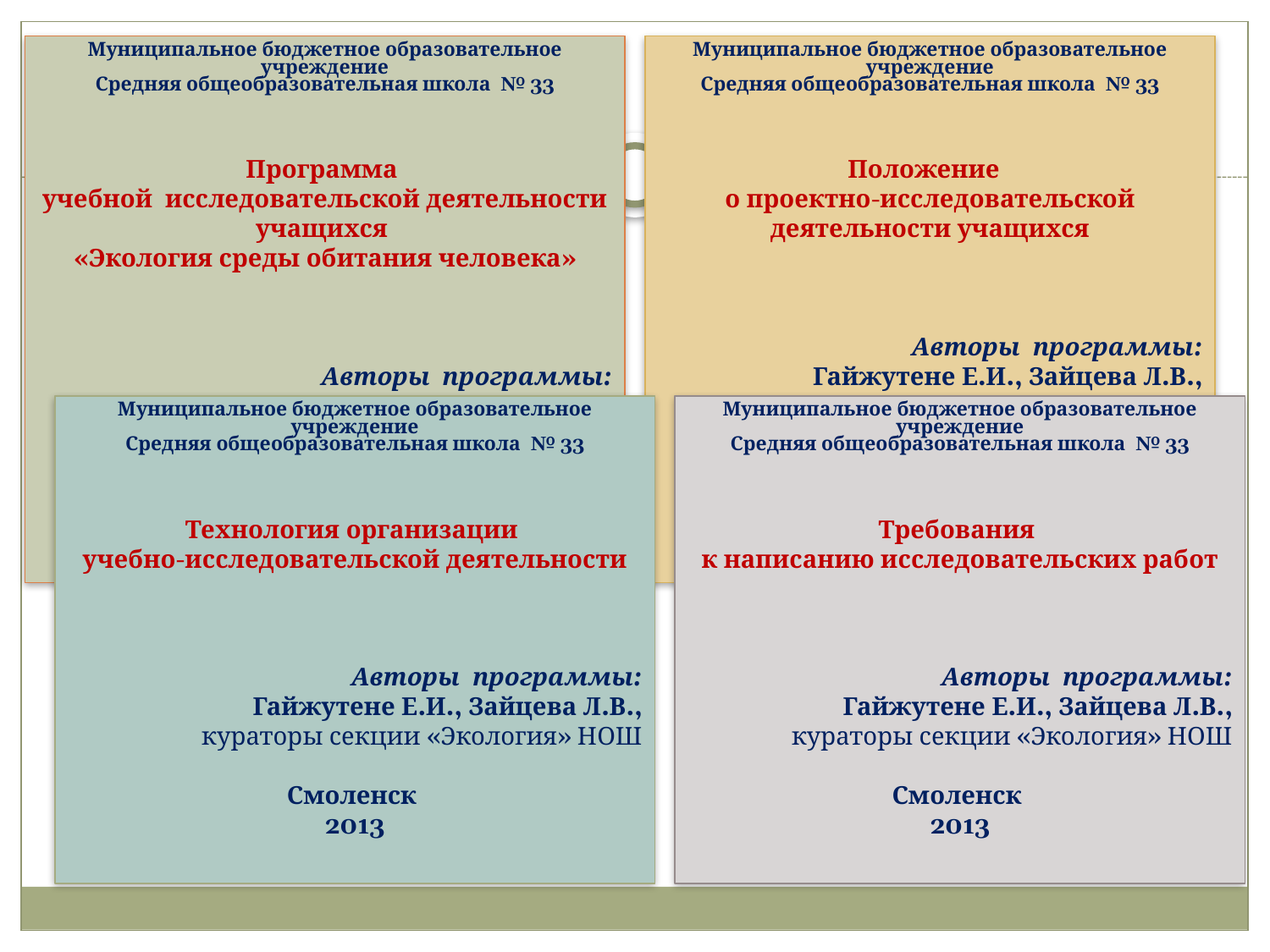

Муниципальное бюджетное образовательное учреждение
Средняя общеобразовательная школа  № 33

Программа
учебной  исследовательской деятельности учащихся
«Экология среды обитания человека»

Авторы  программы:
Гайжутене Е.И., Зайцева Л.В.,
кураторы секции «Экология» НОШ

Смоленск
2013

Муниципальное бюджетное образовательное учреждение
Средняя общеобразовательная школа  № 33

Положение
о проектно-исследовательской деятельности учащихся

Авторы  программы:
Гайжутене Е.И., Зайцева Л.В.,
кураторы секции «Экология» НОШ

Смоленск
2013

Муниципальное бюджетное образовательное учреждение
Средняя общеобразовательная школа  № 33

Технология организации
учебно-исследовательской деятельности

Авторы  программы:
Гайжутене Е.И., Зайцева Л.В.,
кураторы секции «Экология» НОШ

Смоленск
2013

Муниципальное бюджетное образовательное учреждение
Средняя общеобразовательная школа  № 33

Требования
к написанию исследовательских работ

Авторы  программы:
Гайжутене Е.И., Зайцева Л.В.,
кураторы секции «Экология» НОШ

Смоленск
2013